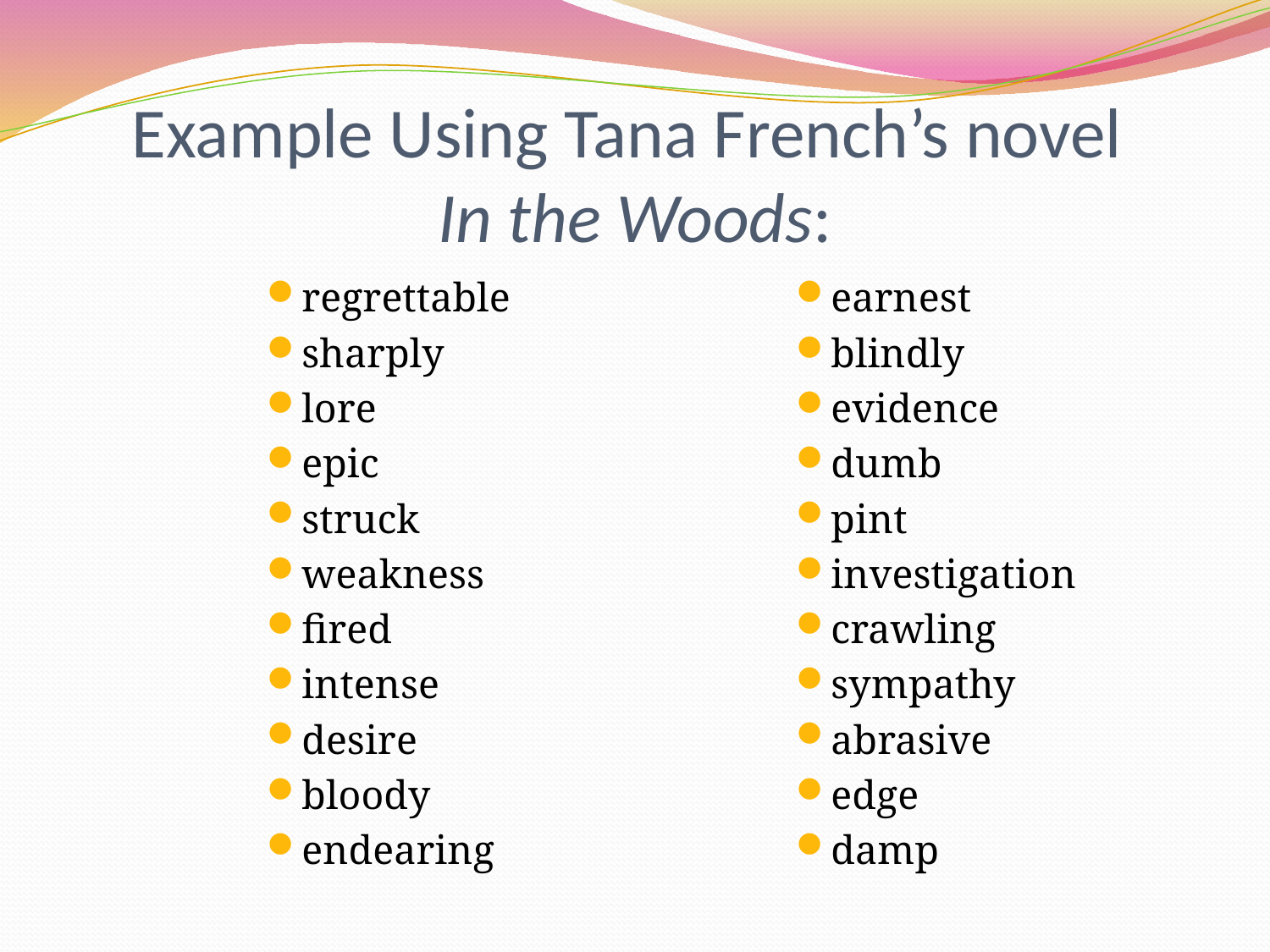

# Example Using Tana French’s novel In the Woods:
regrettable
sharply
lore
epic
struck
weakness
fired
intense
desire
bloody
endearing

earnest
blindly
evidence
dumb
pint
investigation
crawling
sympathy
abrasive
edge
damp